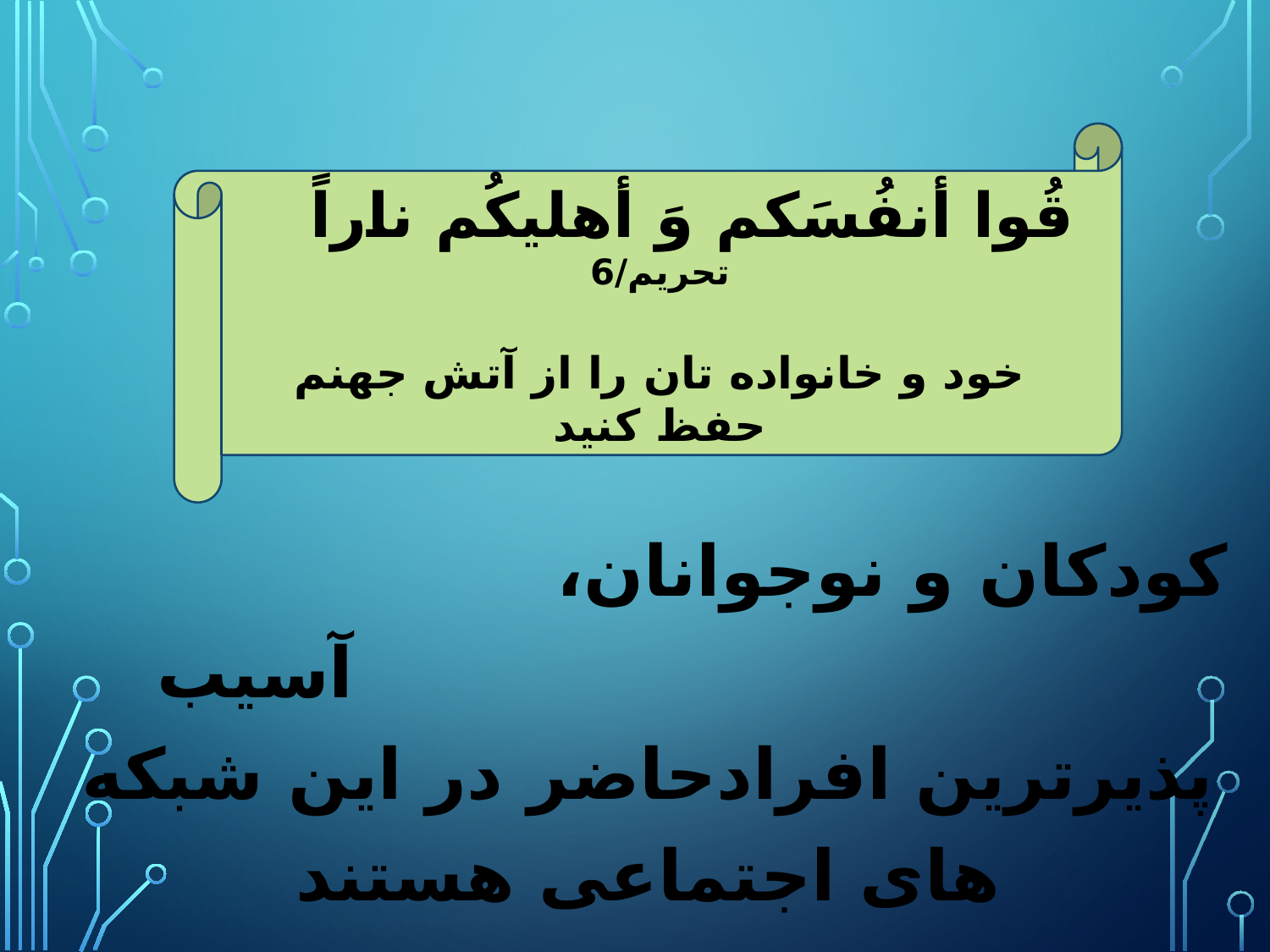

قُوا أنفُسَکم وَ أهلیکُم ناراً    تحریم/6

خود و خانواده تان را از آتش جهنم حفظ کنید
کودکان و نوجوانان،                                                     آسیب پذیرترین افرادحاضر در این شبکه های اجتماعی هستند